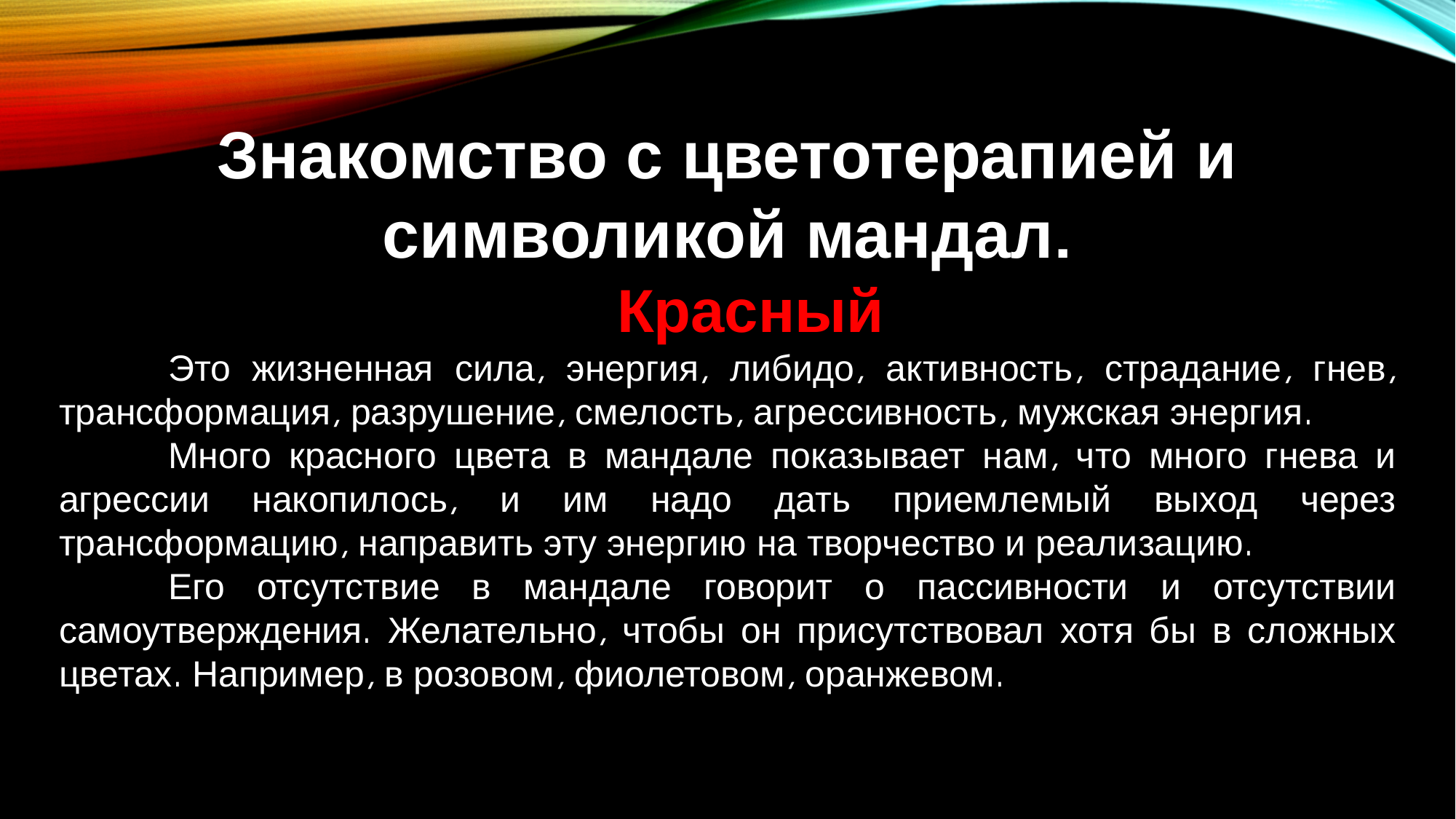

Знакомство с цветотерапией и символикой мандал.
                                 Красный
	Это жизненная сила, энергия, либидо, активность, страдание, гнев, трансформация, разрушение, смелость, агрессивность, мужская энергия.
	Много красного цвета в мандале показывает нам, что много гнева и агрессии накопилось, и им надо дать приемлемый выход через трансформацию, направить эту энергию на творчество и реализацию.
	Его отсутствие в мандале говорит о пассивности и отсутствии самоутверждения. Желательно, чтобы он присутствовал хотя бы в сложных цветах. Например, в розовом, фиолетовом, оранжевом.